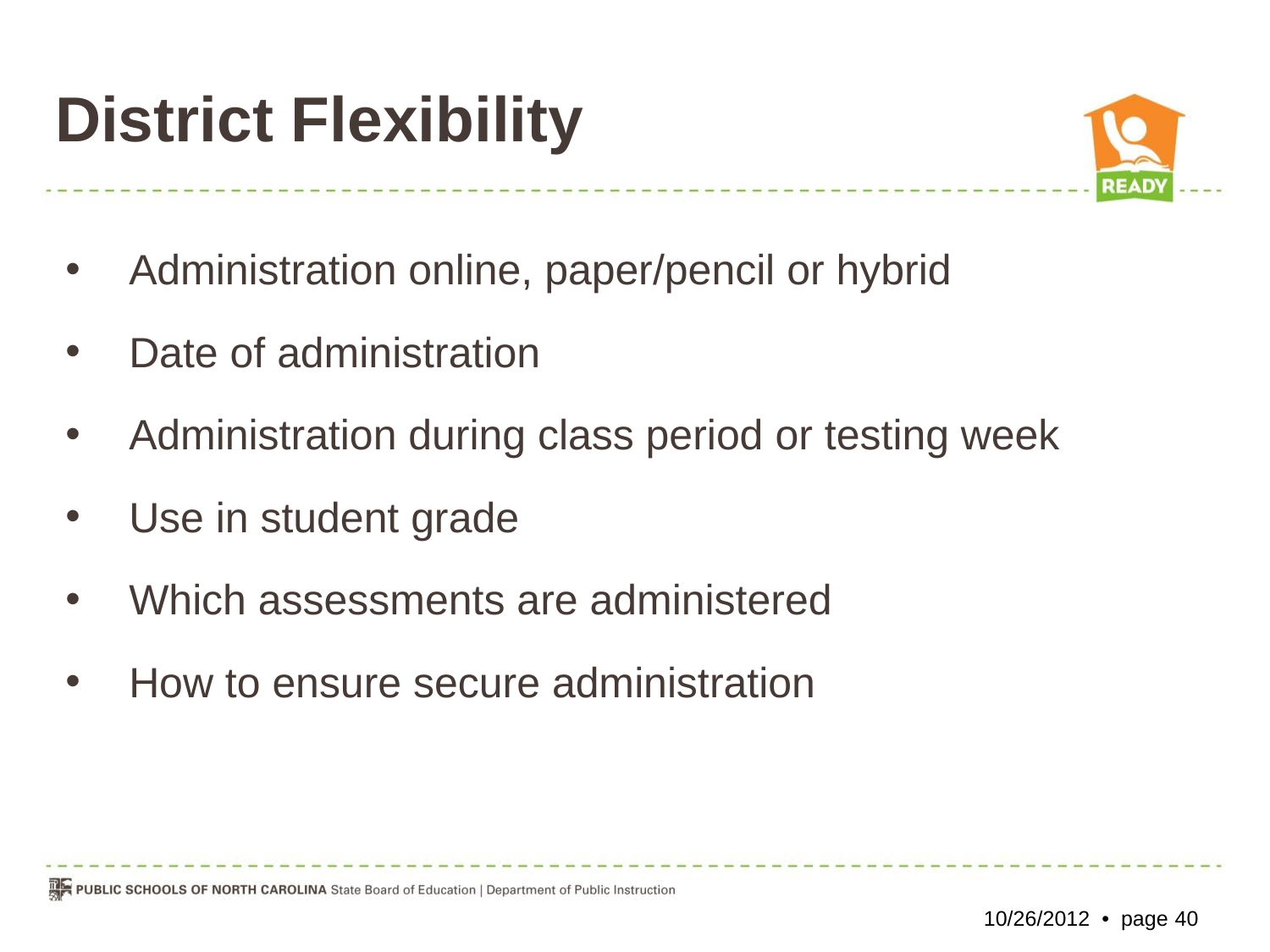

# District Flexibility
Administration online, paper/pencil or hybrid
Date of administration
Administration during class period or testing week
Use in student grade
Which assessments are administered
How to ensure secure administration

10/26/2012  •  page 40